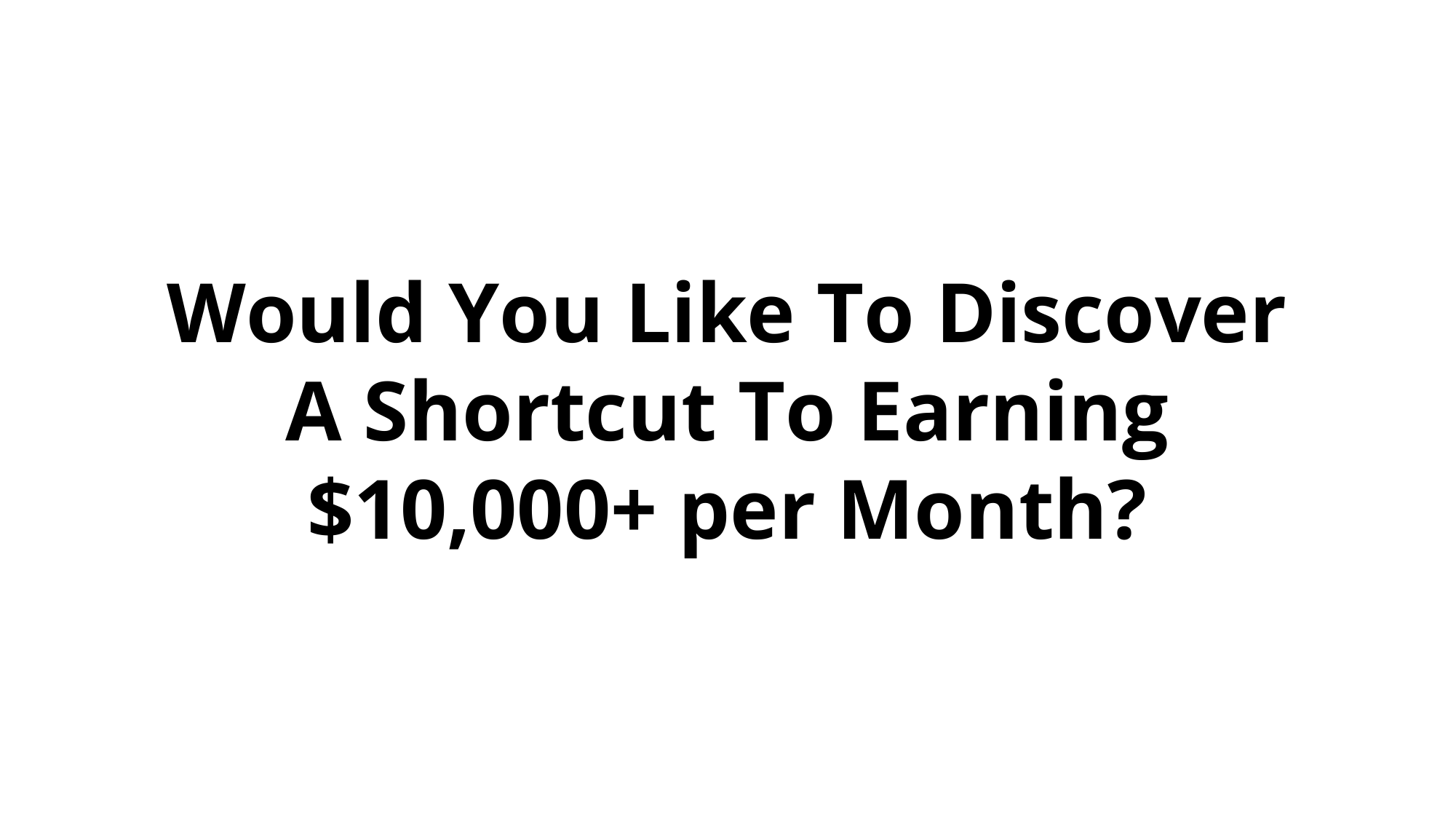

Would You Like To Discover A Shortcut To Earning $10,000+ per Month?